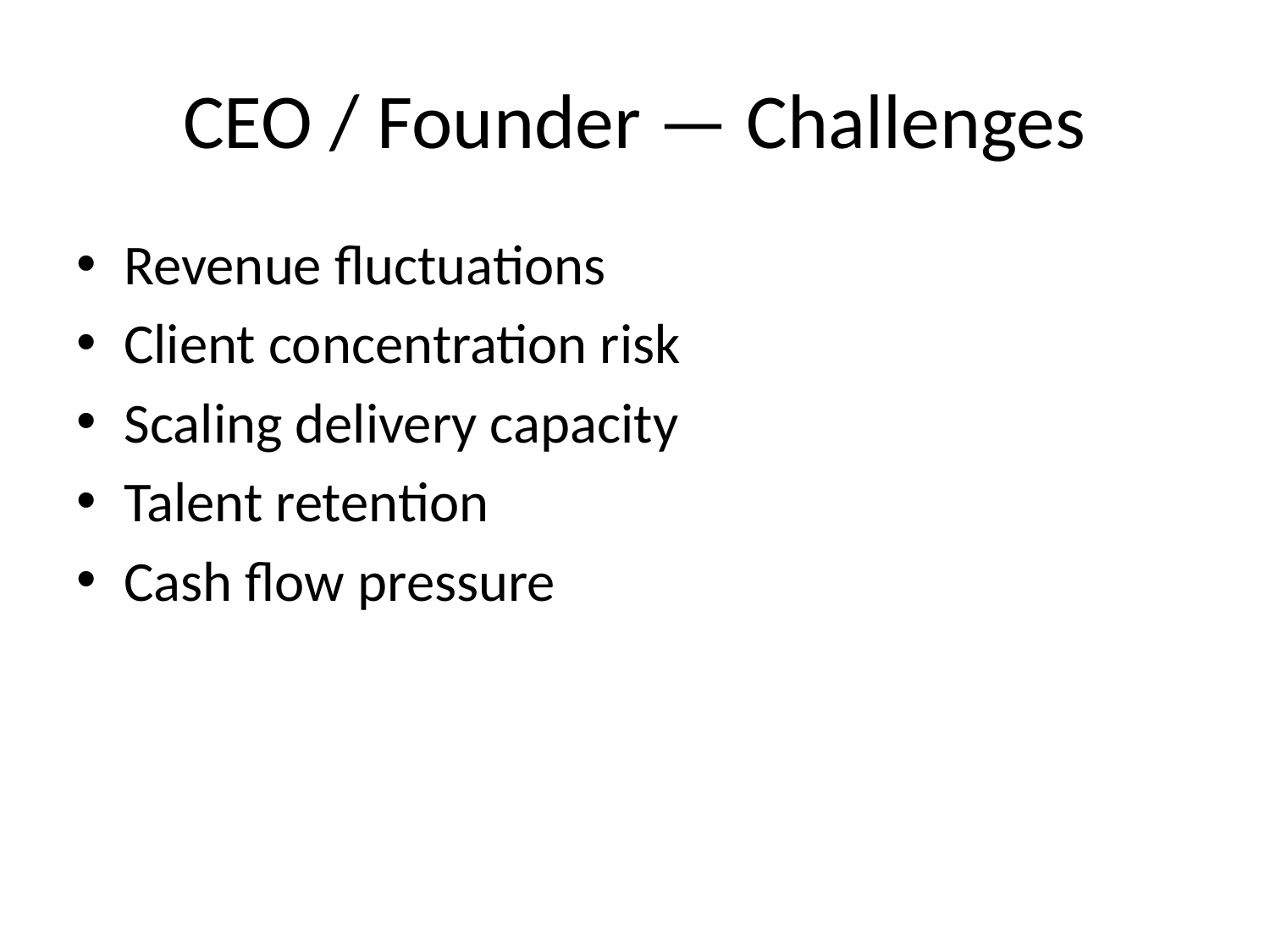

# CEO / Founder — Challenges
Revenue fluctuations
Client concentration risk
Scaling delivery capacity
Talent retention
Cash flow pressure